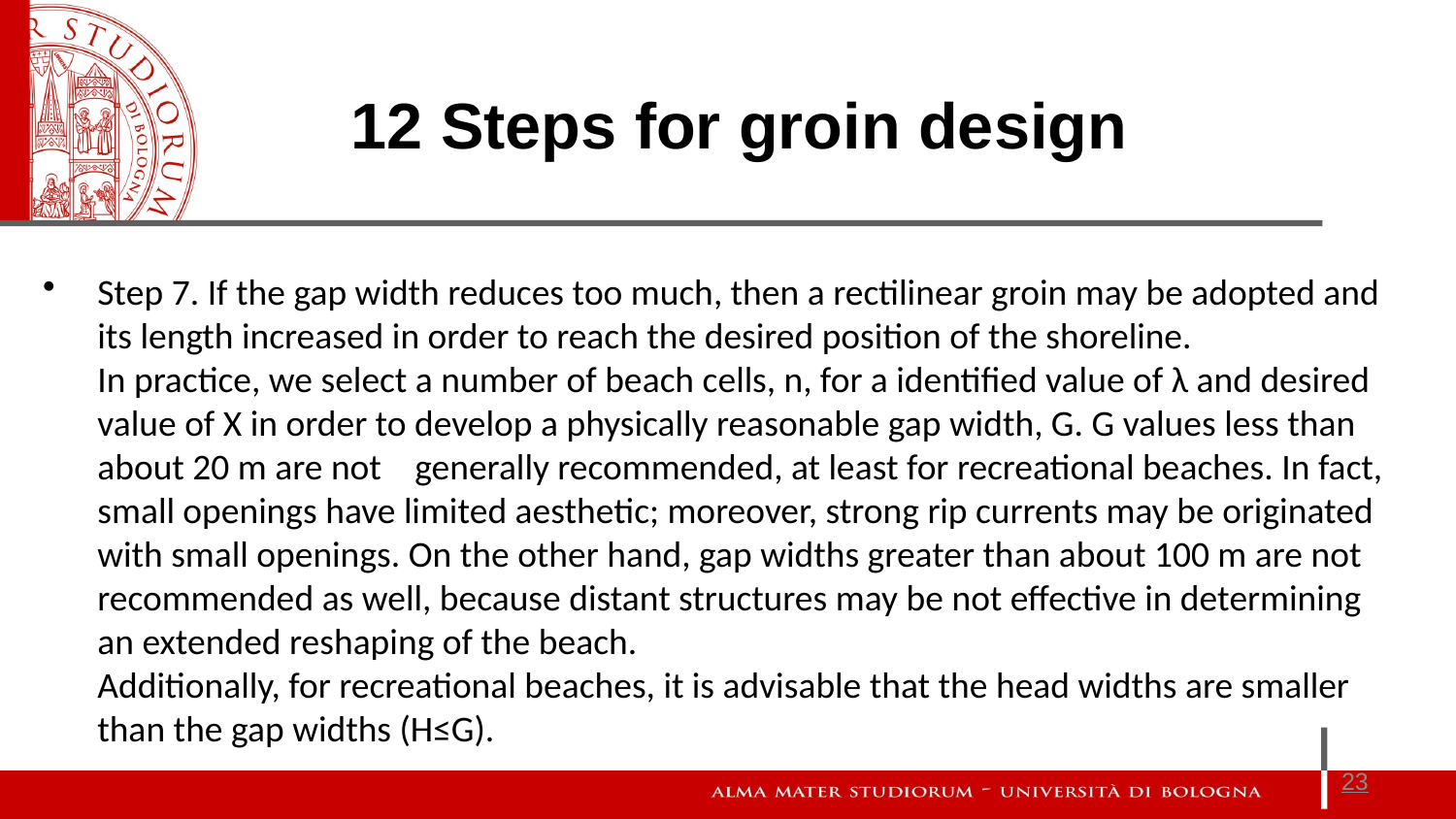

12 Steps for groin design
Step 7. If the gap width reduces too much, then a rectilinear groin may be adopted and its length increased in order to reach the desired position of the shoreline.
In practice, we select a number of beach cells, n, for a identified value of λ and desired value of X in order to develop a physically reasonable gap width, G. G values less than about 20 m are not    generally recommended, at least for recreational beaches. In fact, small openings have limited aesthetic; moreover, strong rip currents may be originated with small openings. On the other hand, gap widths greater than about 100 m are not recommended as well, because distant structures may be not effective in determining an extended reshaping of the beach.
Additionally, for recreational beaches, it is advisable that the head widths are smaller than the gap widths (H≤G).
23